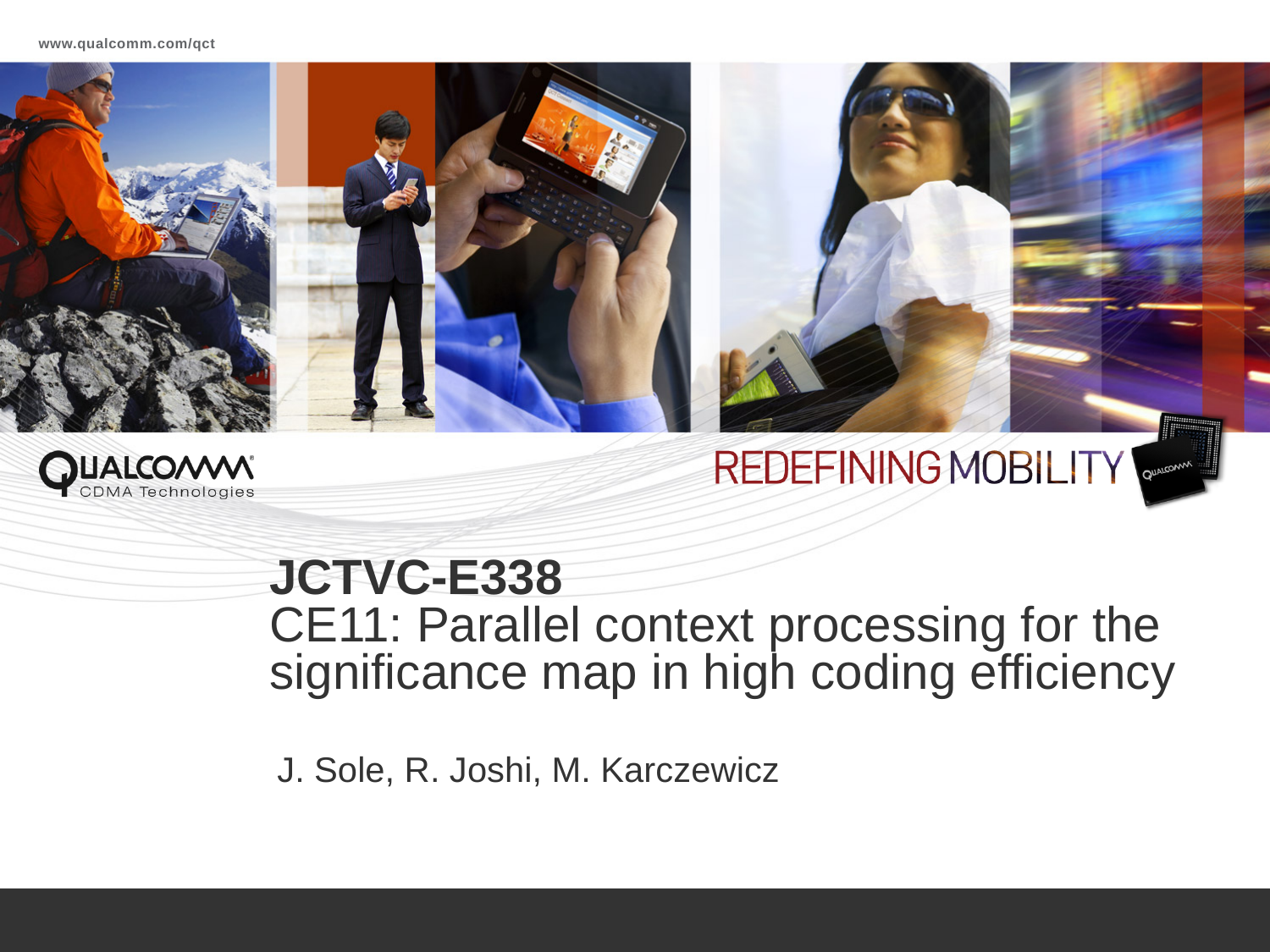

# JCTVC-E338 CE11: Parallel context processing for the significance map in high coding efficiency
J. Sole, R. Joshi, M. Karczewicz